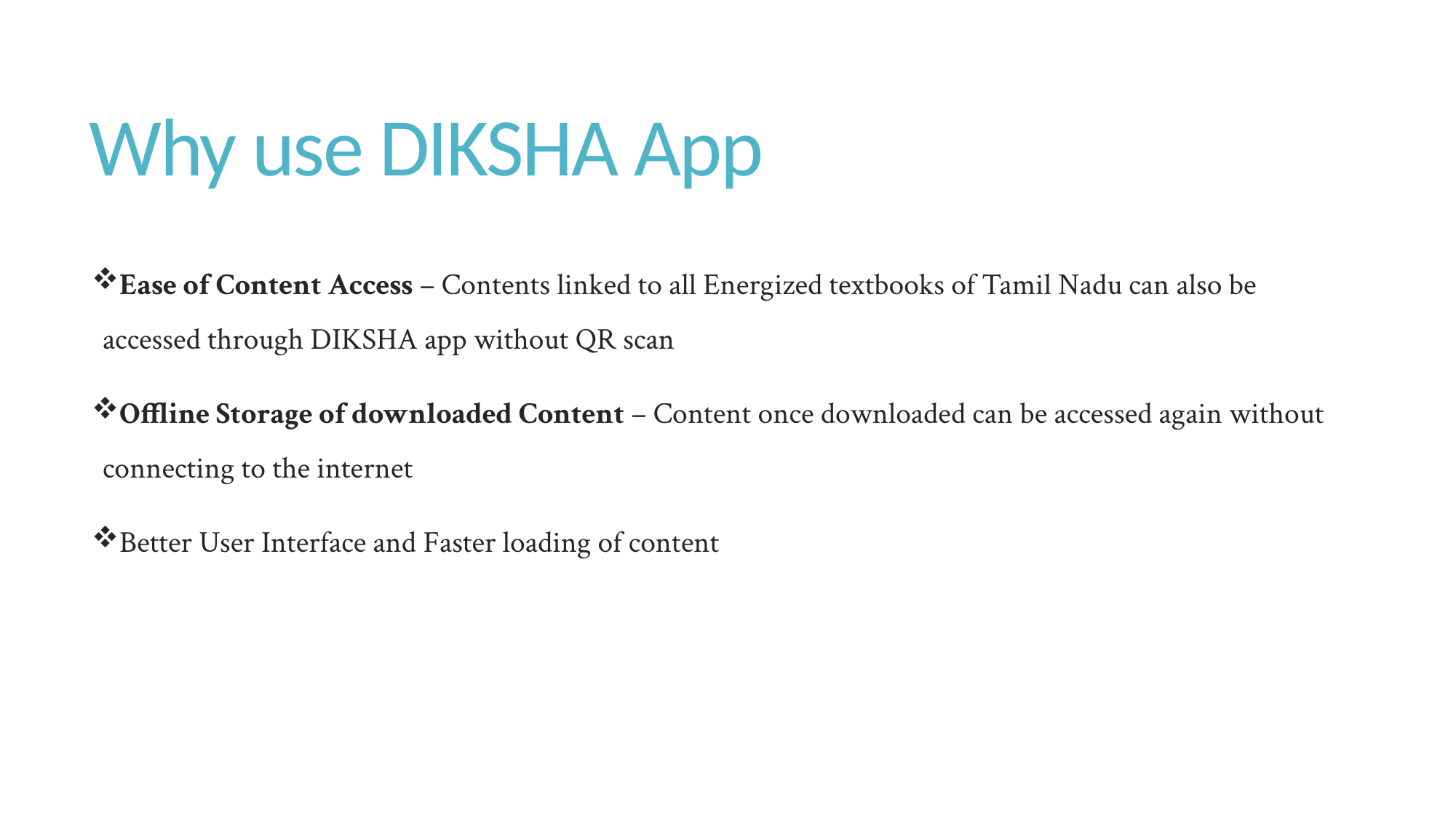

# Why use DIKSHA App
Ease of Content Access – Contents linked to all Energized textbooks of Tamil Nadu can also be accessed through DIKSHA app without QR scan
Offline Storage of downloaded Content – Content once downloaded can be accessed again without connecting to the internet
Better User Interface and Faster loading of content